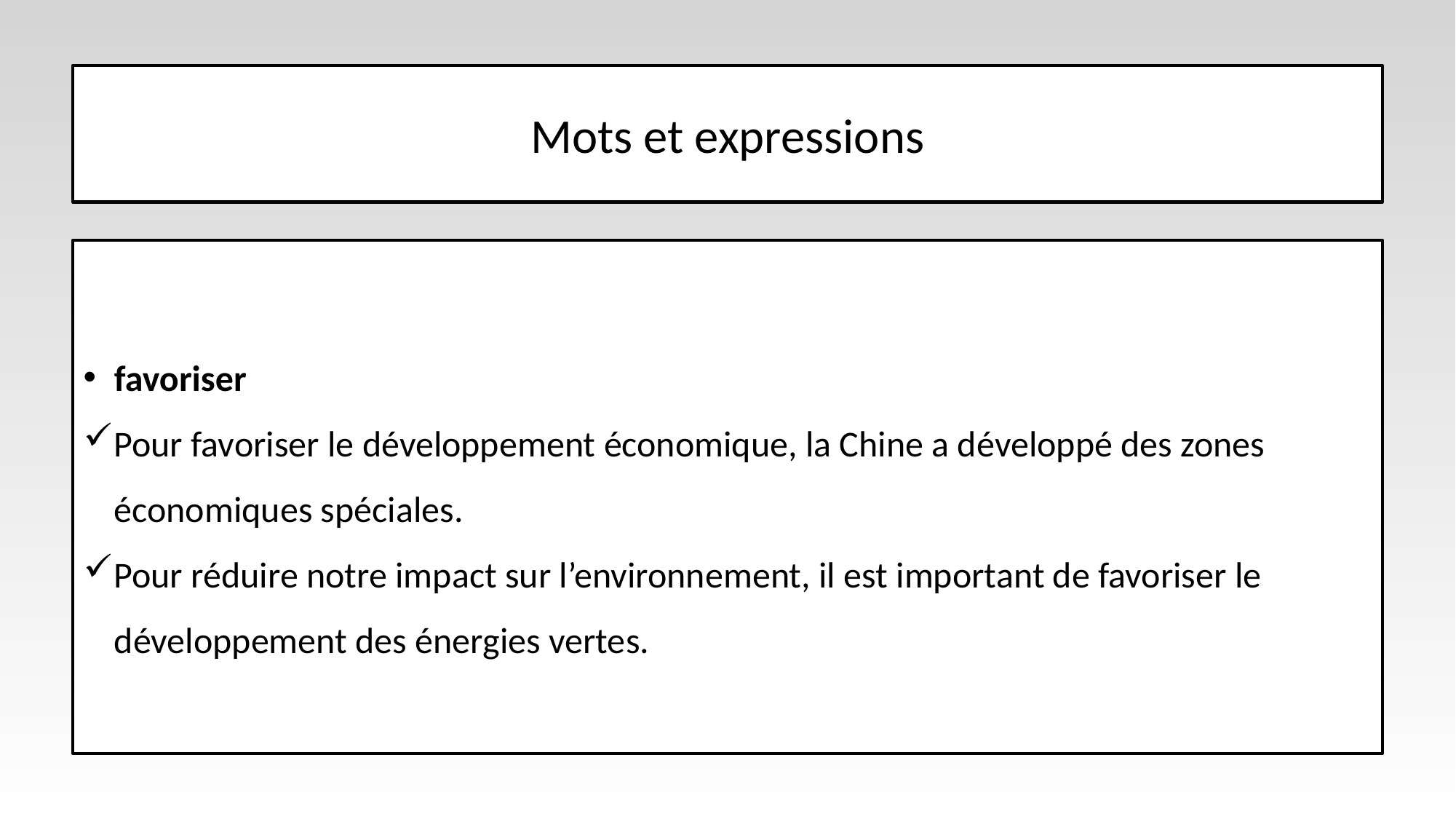

# Mots et expressions
favoriser
Pour favoriser le développement économique, la Chine a développé des zones économiques spéciales.
Pour réduire notre impact sur l’environnement, il est important de favoriser le développement des énergies vertes.